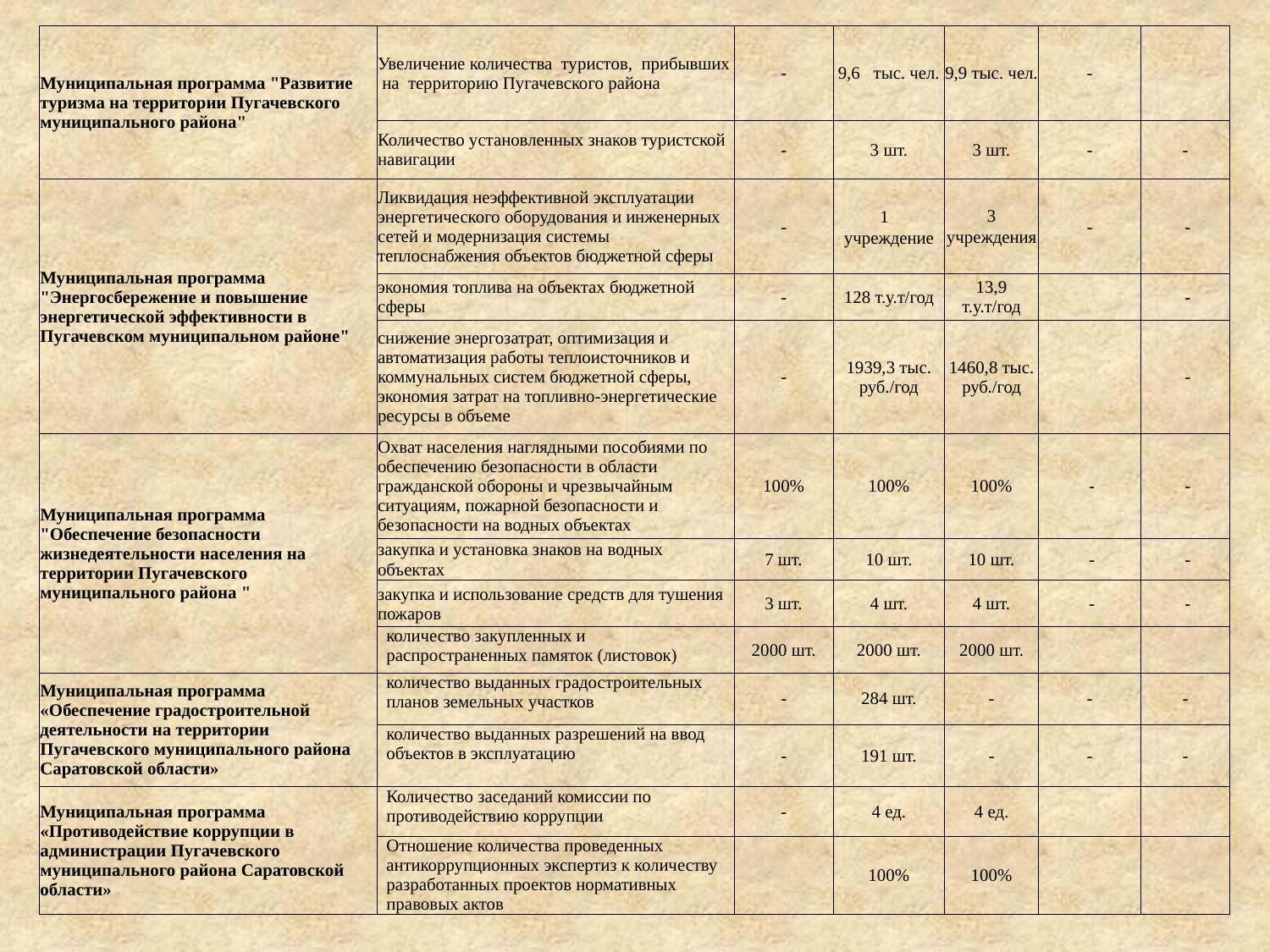

| Муниципальная программа "Развитие туризма на территории Пугачевского муниципального района" | Увеличение количества туристов, прибывших на территорию Пугачевского района | - | 9,6 тыс. чел. | 9,9 тыс. чел. | - |  |
| --- | --- | --- | --- | --- | --- | --- |
|  | Количество установленных знаков туристской навигации | - | 3 шт. | 3 шт. | - | - |
| Муниципальная программа "Энергосбережение и повышение энергетической эффективности в Пугачевском муниципальном районе" | Ликвидация неэффективной эксплуатации энергетического оборудования и инженерных сетей и модернизация системы теплоснабжения объектов бюджетной сферы | - | 1 учреждение | 3 учреждения | - | - |
|  | экономия топлива на объектах бюджетной сферы | - | 128 т.у.т/год | 13,9 т.у.т/год |  | - |
|  | снижение энергозатрат, оптимизация и автоматизация работы теплоисточников и коммунальных систем бюджетной сферы, экономия затрат на топливно-энергетические ресурсы в объеме | - | 1939,3 тыс. руб./год | 1460,8 тыс. руб./год |  | - |
| Муниципальная программа "Обеспечение безопасности жизнедеятельности населения на территории Пугачевского муниципального района " | Охват населения наглядными пособиями по обеспечению безопасности в области гражданской обороны и чрезвычайным ситуациям, пожарной безопасности и безопасности на водных объектах | 100% | 100% | 100% | - | - |
|  | закупка и установка знаков на водных объектах | 7 шт. | 10 шт. | 10 шт. | - | - |
|  | закупка и использование средств для тушения пожаров | 3 шт. | 4 шт. | 4 шт. | - | - |
|  | количество закупленных и распространенных памяток (листовок) | 2000 шт. | 2000 шт. | 2000 шт. |  |  |
| Муниципальная программа «Обеспечение градостроительной деятельности на территории Пугачевского муниципального района Саратовской области» | количество выданных градостроительных планов земельных участков | - | 284 шт. | - | - | - |
|  | количество выданных разрешений на ввод объектов в эксплуатацию | - | 191 шт. | - | - | - |
| Муниципальная программа «Противодействие коррупции в администрации Пугачевского муниципального района Саратовской области» | Количество заседаний комиссии по противодействию коррупции | - | 4 ед. | 4 ед. |  |  |
|  | Отношение количества проведенных антикоррупционных экспертиз к количеству разработанных проектов нормативных правовых актов |  | 100% | 100% |  |  |